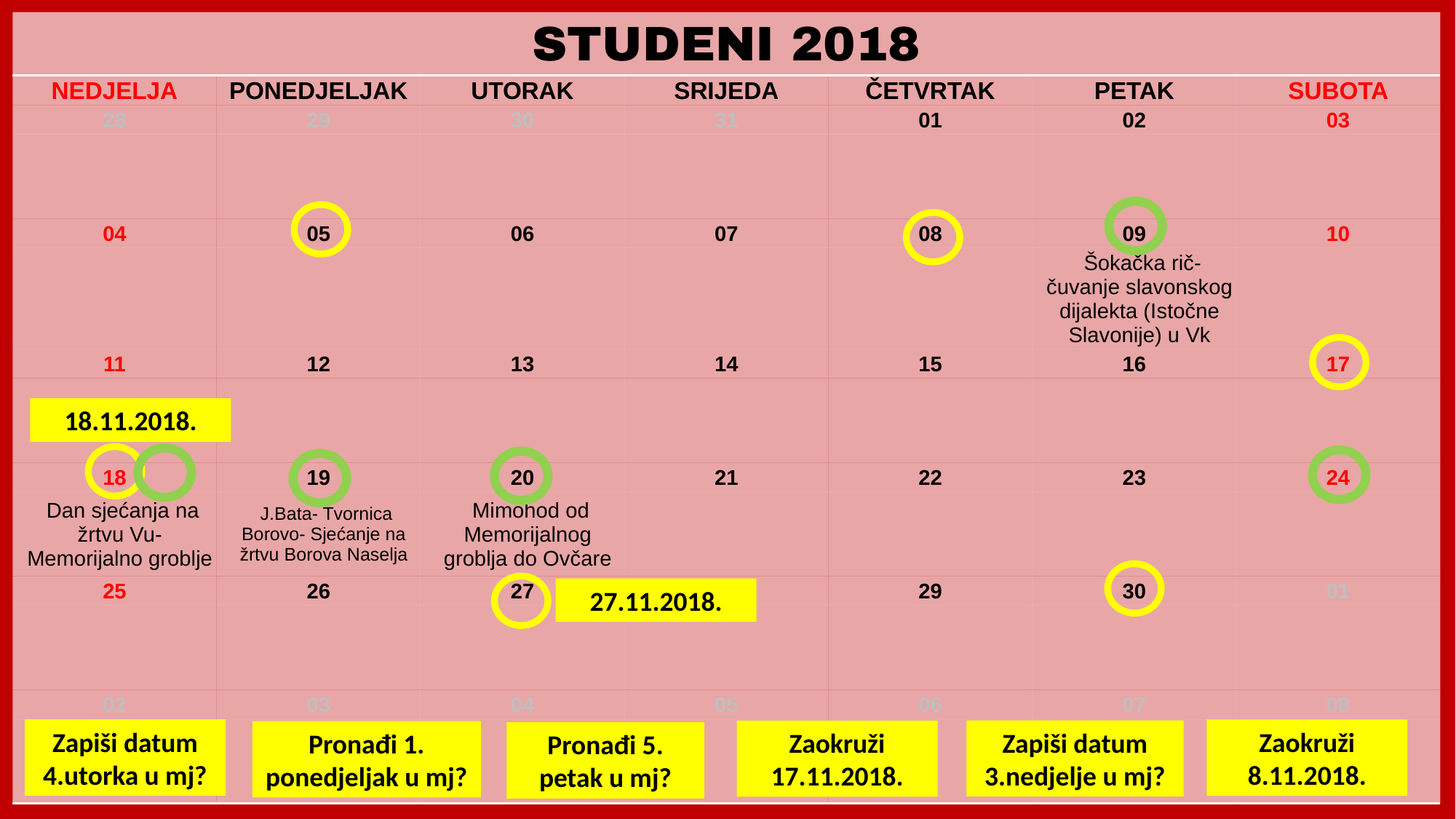

| STUDENI 2018 |  |  |  |  |  |  |
| --- | --- | --- | --- | --- | --- | --- |
| NEDJELJA | PONEDJELJAK | UTORAK | SRIJEDA | ČETVRTAK | PETAK | SUBOTA |
| 28 | 29 | 30 | 31 | 01 | 02 | 03 |
|  |  |  |  |  |  |  |
| 04 | 05 | 06 | 07 | 08 | 09 | 10 |
|  |  |  |  |  | Šokačka rič- čuvanje slavonskog dijalekta (Istočne Slavonije) u Vk |  |
| 11 | 12 | 13 | 14 | 15 | 16 | 17 |
|  |  |  |  |  |  |  |
| 18 | 19 | 20 | 21 | 22 | 23 | 24 |
| Dan sjećanja na žrtvu Vu-Memorijalno groblje | J.Bata- Tvornica Borovo- Sjećanje na žrtvu Borova Naselja | Mimohod od Memorijalnog groblja do Ovčare |  |  |  |  |
| 25 | 26 | 27 | 28 | 29 | 30 | 01 |
|  |  |  |  |  |  |  |
| 02 | 03 | 04 | 05 | 06 | 07 | 08 |
|  |  |  |  |  |  |  |

18.11.2018.

27.11.2018.
Zapiši datum 4.utorka u mj?
Zaokruži 8.11.2018.
Zapiši datum 3.nedjelje u mj?
Zaokruži 17.11.2018.
Pronađi 1. ponedjeljak u mj?
Pronađi 5. petak u mj?